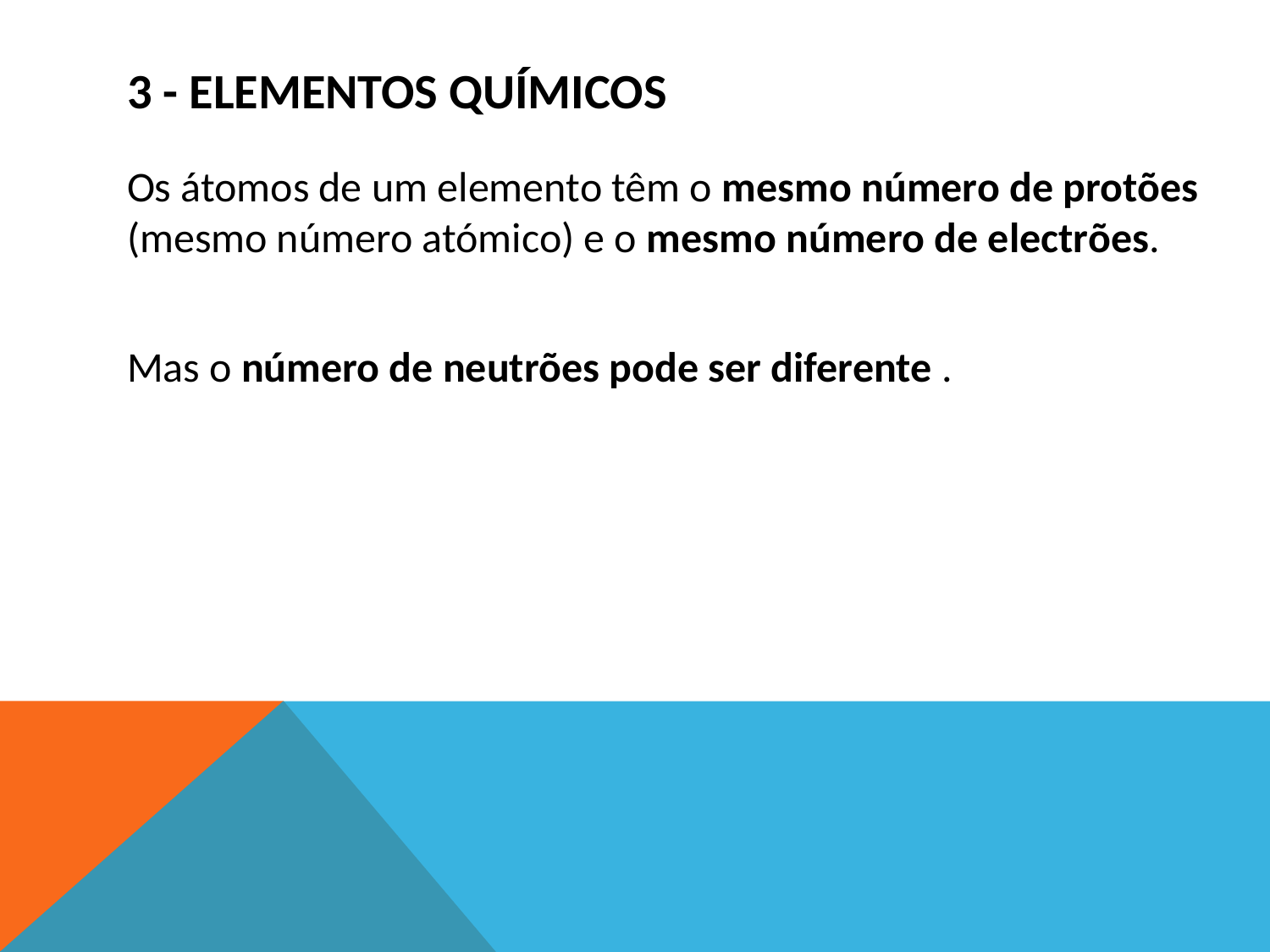

# 3 - Elementos químicos
Os átomos de um elemento têm o mesmo número de protões (mesmo número atómico) e o mesmo número de electrões.

Mas o número de neutrões pode ser diferente .